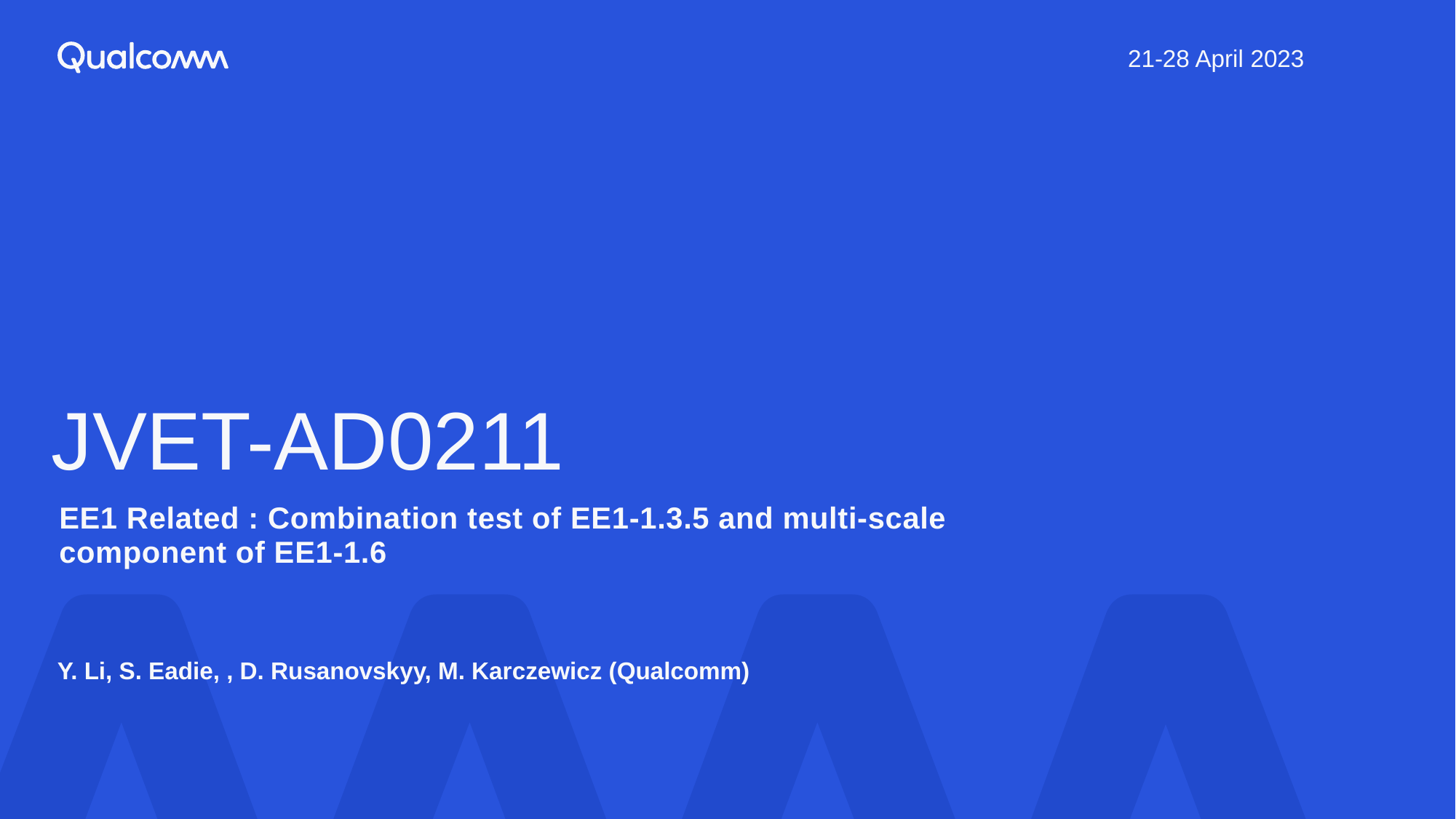

21-28 April 2023
# JVET-AD0211
EE1 Related : Combination test of EE1-1.3.5 and multi-scale component of EE1-1.6
Y. Li, S. Eadie, , D. Rusanovskyy, M. Karczewicz (Qualcomm)